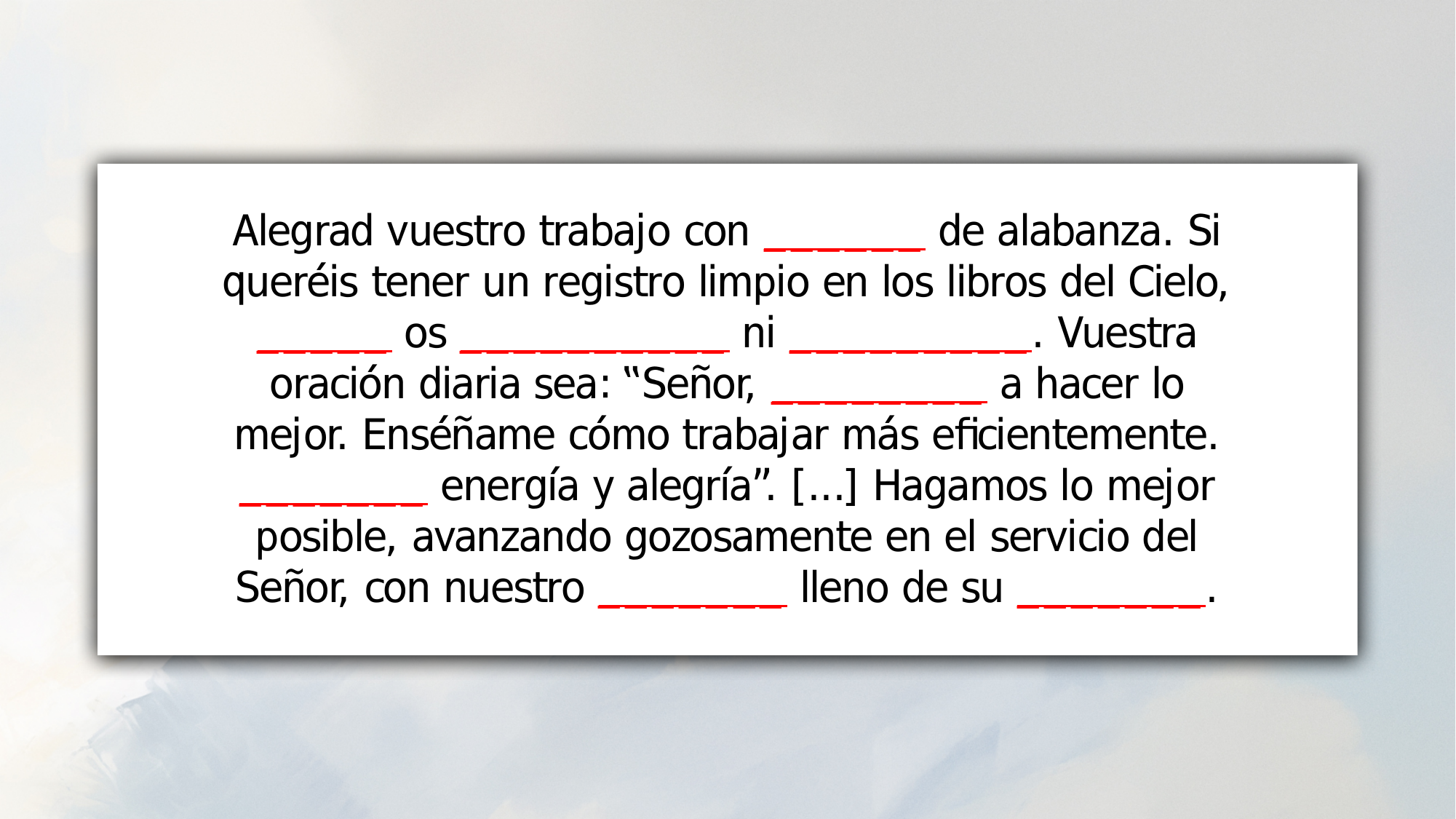

Alegra­d vuestro trabajo con ______ de alabanza. Si queréis tener un registro limpio en los libros del Cielo, _____ os __________ ni _________. Vuestra oración diaria sea: “Señor, ________ a hacer lo mejor. Enséñame cómo trabajar más eficientemente. _______ energía y alegría”. [...] Hagamos lo mejor posible, avanzando gozosamente en el servicio del Señor, con nuestro _______ lleno de su _______.